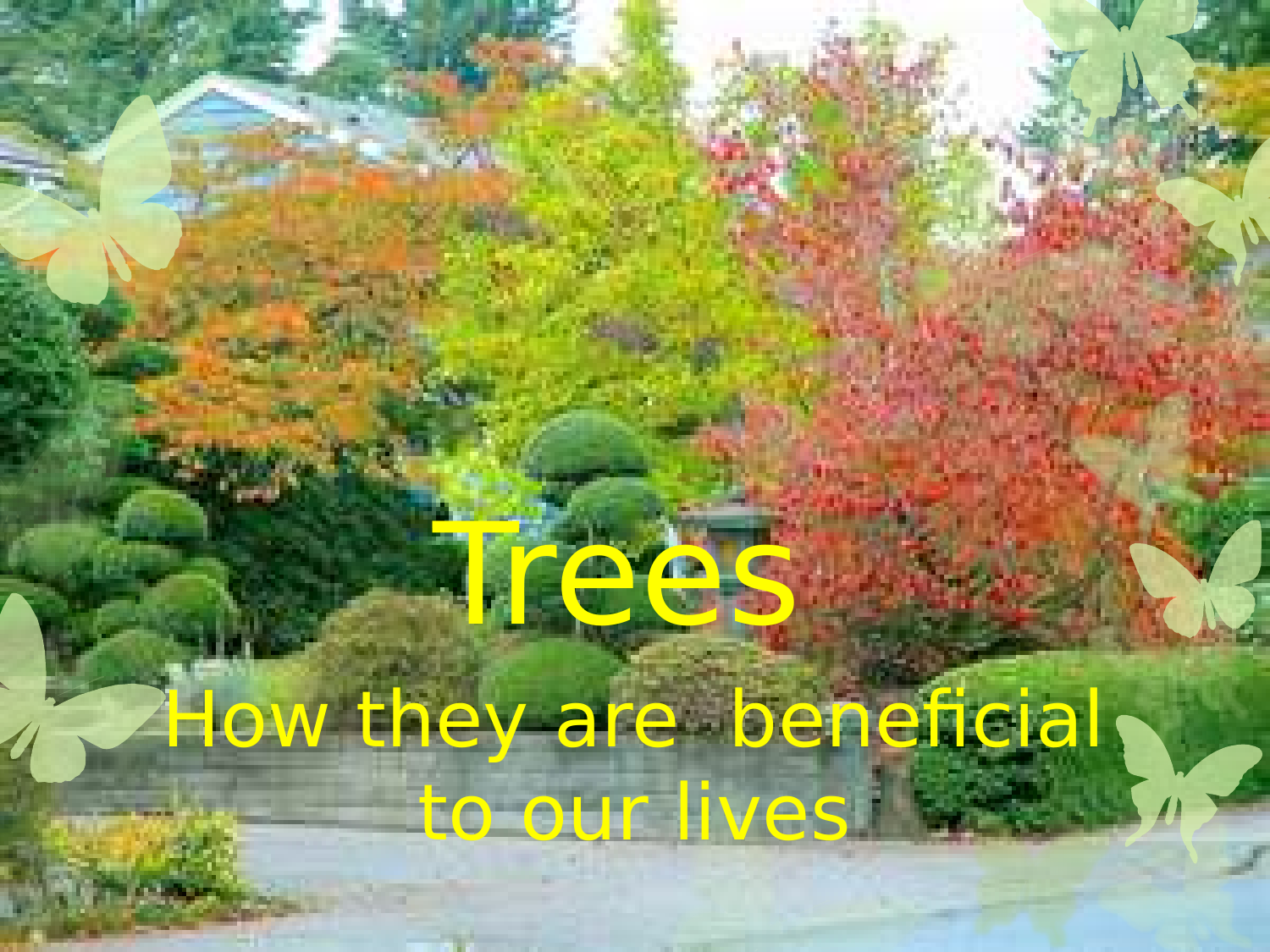

# Trees
How they are  beneficial to our lives